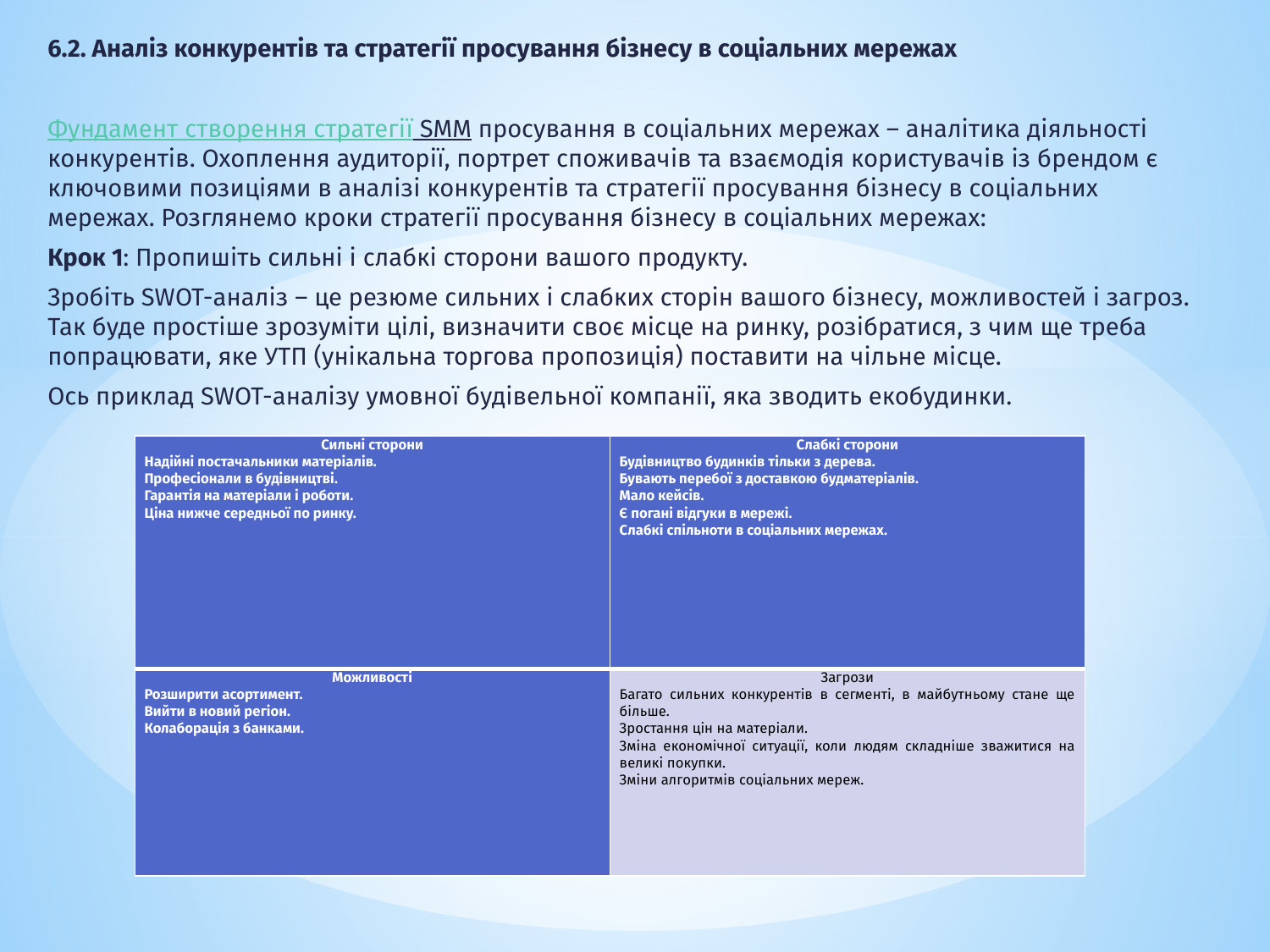

6.2. Аналіз конкурентів та стратегії просування бізнесу в соціальних мережах

Фундамент створення стратегії SMM просування в соціальних мережах – аналітика діяльності конкурентів. Охоплення аудиторії, портрет споживачів та взаємодія користувачів із брендом є ключовими позиціями в аналізі конкурентів та стратегії просування бізнесу в соціальних мережах. Розглянемо кроки стратегії просування бізнесу в соціальних мережах:
Крок 1: Пропишіть сильні і слабкі сторони вашого продукту.
Зробіть SWOT-аналіз – це резюме сильних і слабких сторін вашого бізнесу, можливостей і загроз. Так буде простіше зрозуміти цілі, визначити своє місце на ринку, розібратися, з чим ще треба попрацювати, яке УТП (унікальна торгова пропозиція) поставити на чільне місце.
Ось приклад SWOT-аналізу умовної будівельної компанії, яка зводить екобудинки.

| Сильні сторони Надійні постачальники матеріалів. Професіонали в будівництві. Гарантія на матеріали і роботи. Ціна нижче середньої по ринку. | Слабкі сторони Будівництво будинків тільки з дерева. Бувають перебої з доставкою будматеріалів. Мало кейсів. Є погані відгуки в мережі. Слабкі спільноти в соціальних мережах. |
| --- | --- |
| Можливості Розширити асортимент. Вийти в новий регіон. Колаборація з банками. | Загрози Багато сильних конкурентів в сегменті, в майбутньому стане ще більше. Зростання цін на матеріали. Зміна економічної ситуації, коли людям складніше зважитися на великі покупки. Зміни алгоритмів соціальних мереж. |